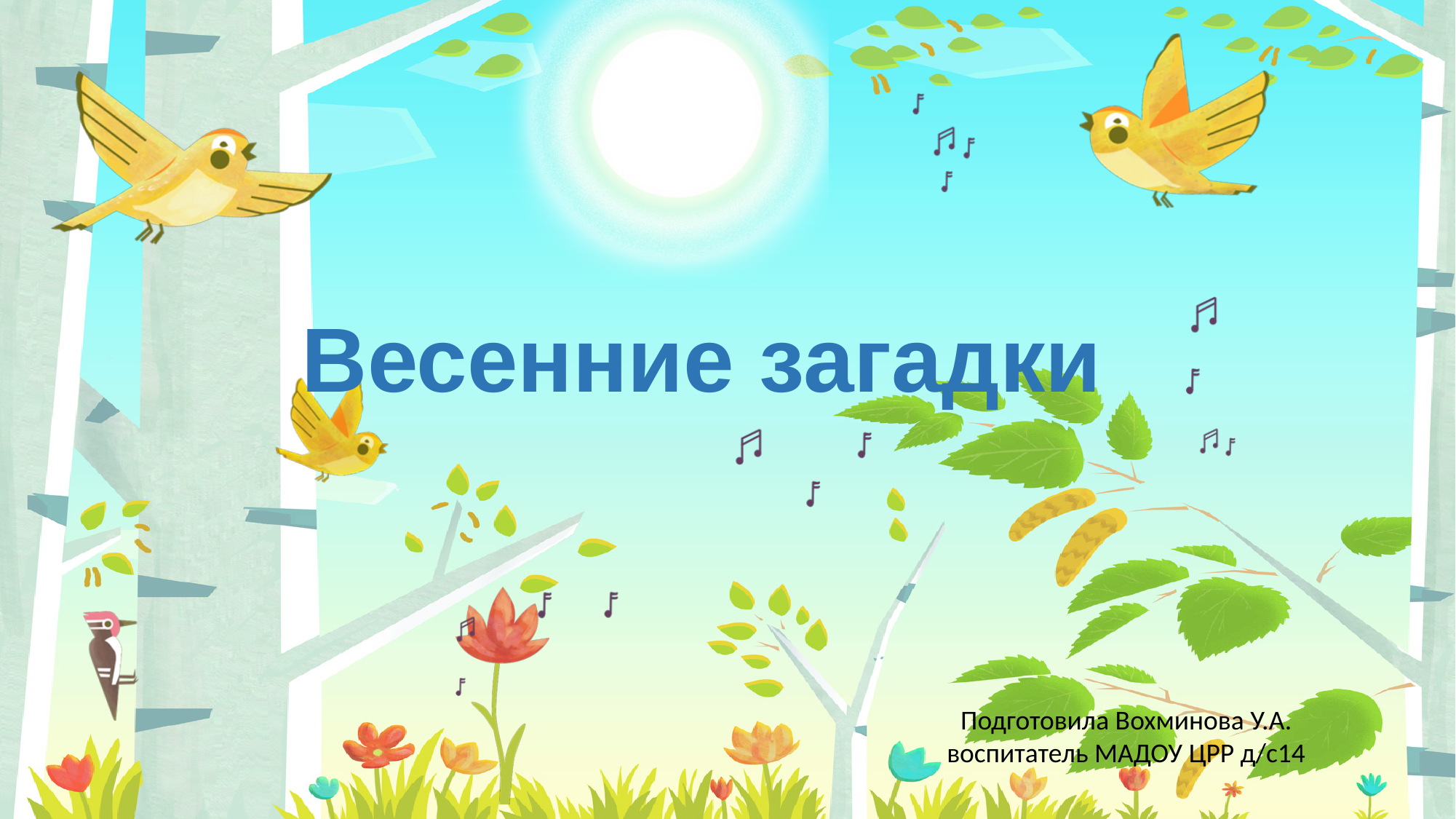

# Весенние загадки
Подготовила Вохминова У.А.
воспитатель МАДОУ ЦРР д/с14